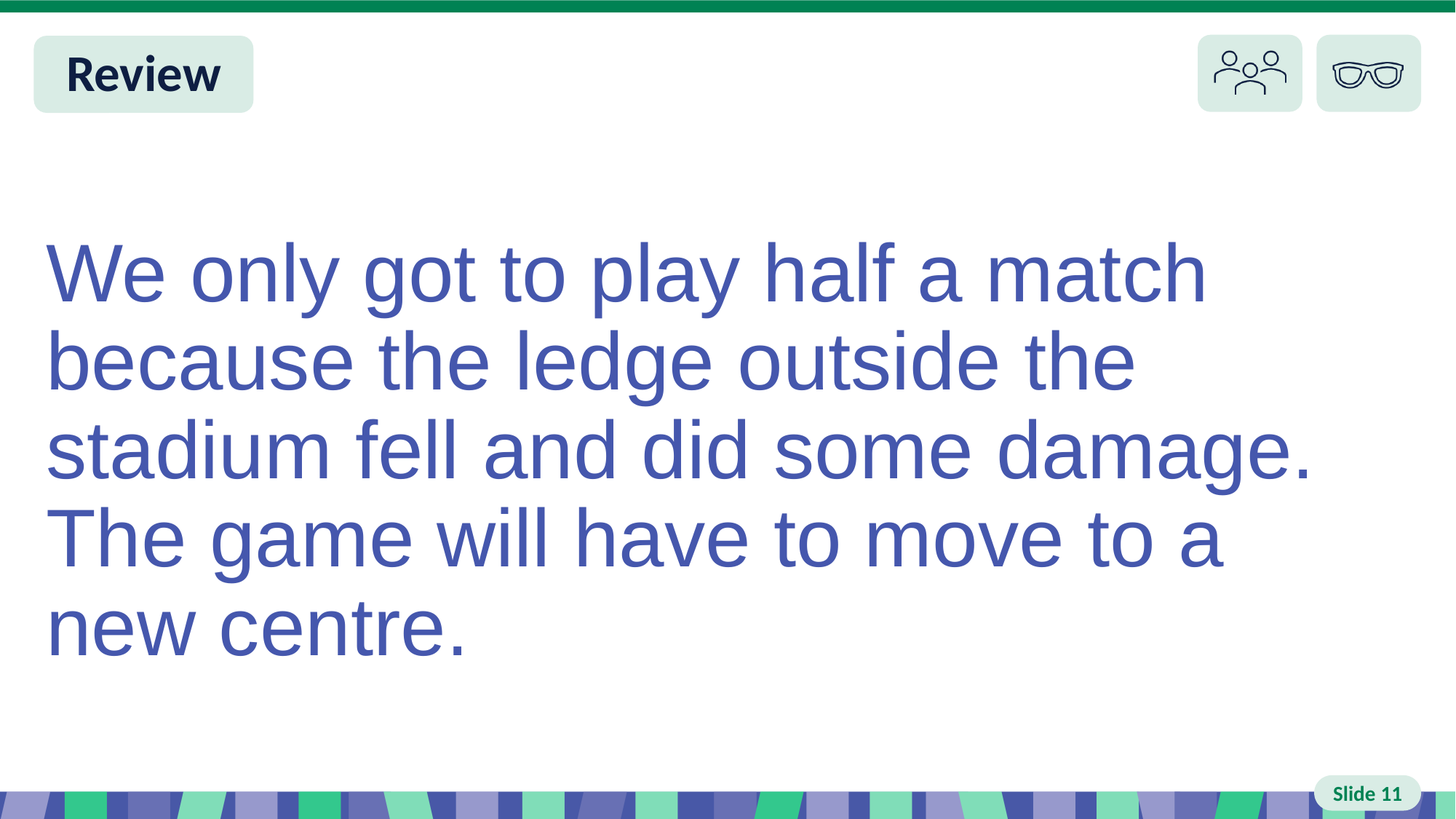

# Slide 11 Review
We only got to play half a match because the ledge outside the stadium fell and did some damage. The game will have to move to a
new centre.